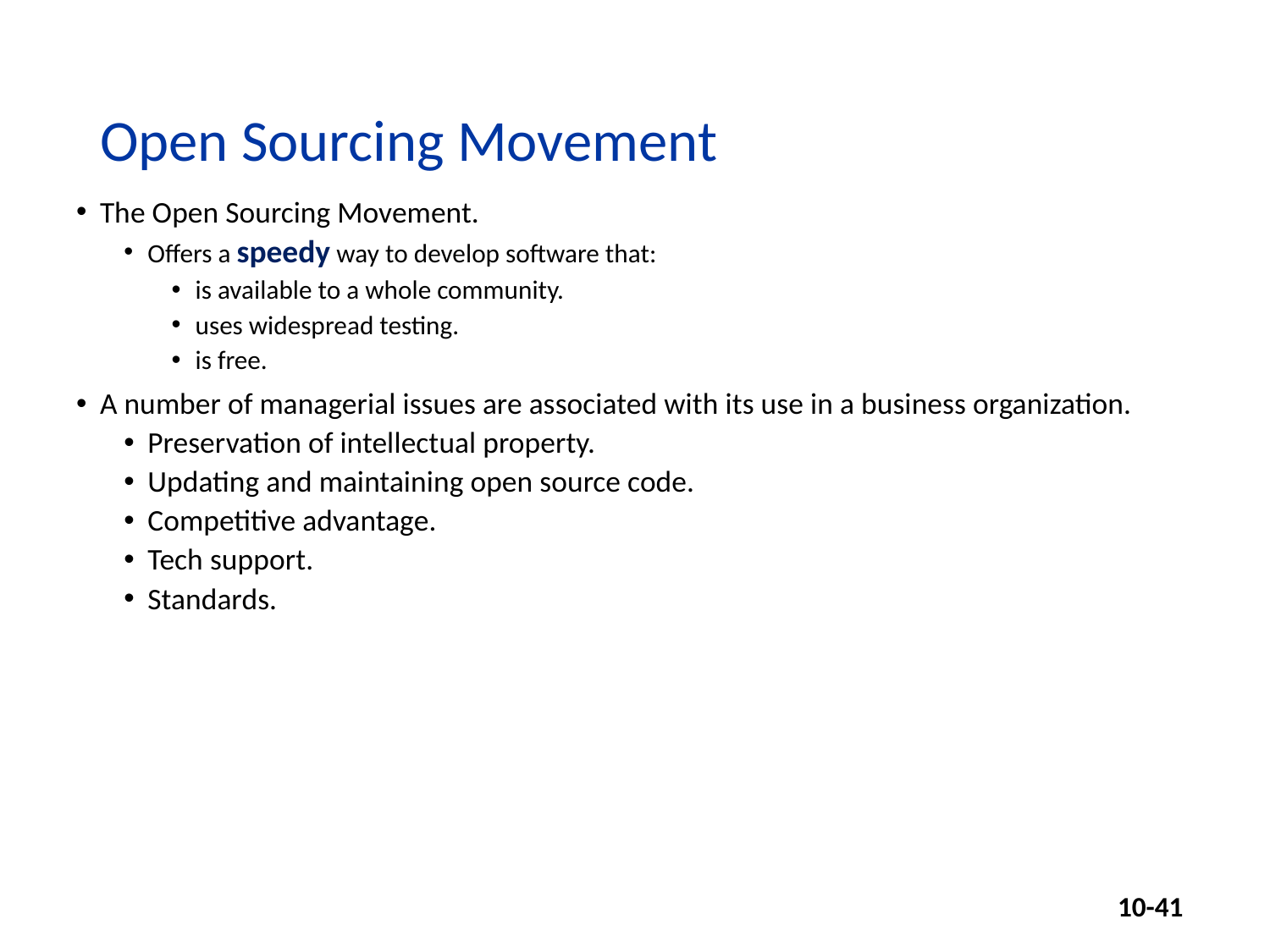

# Open Sourcing Movement
The Open Sourcing Movement.
Offers a speedy way to develop software that:
is available to a whole community.
uses widespread testing.
is free.
A number of managerial issues are associated with its use in a business organization.
Preservation of intellectual property.
Updating and maintaining open source code.
Competitive advantage.
Tech support.
Standards.